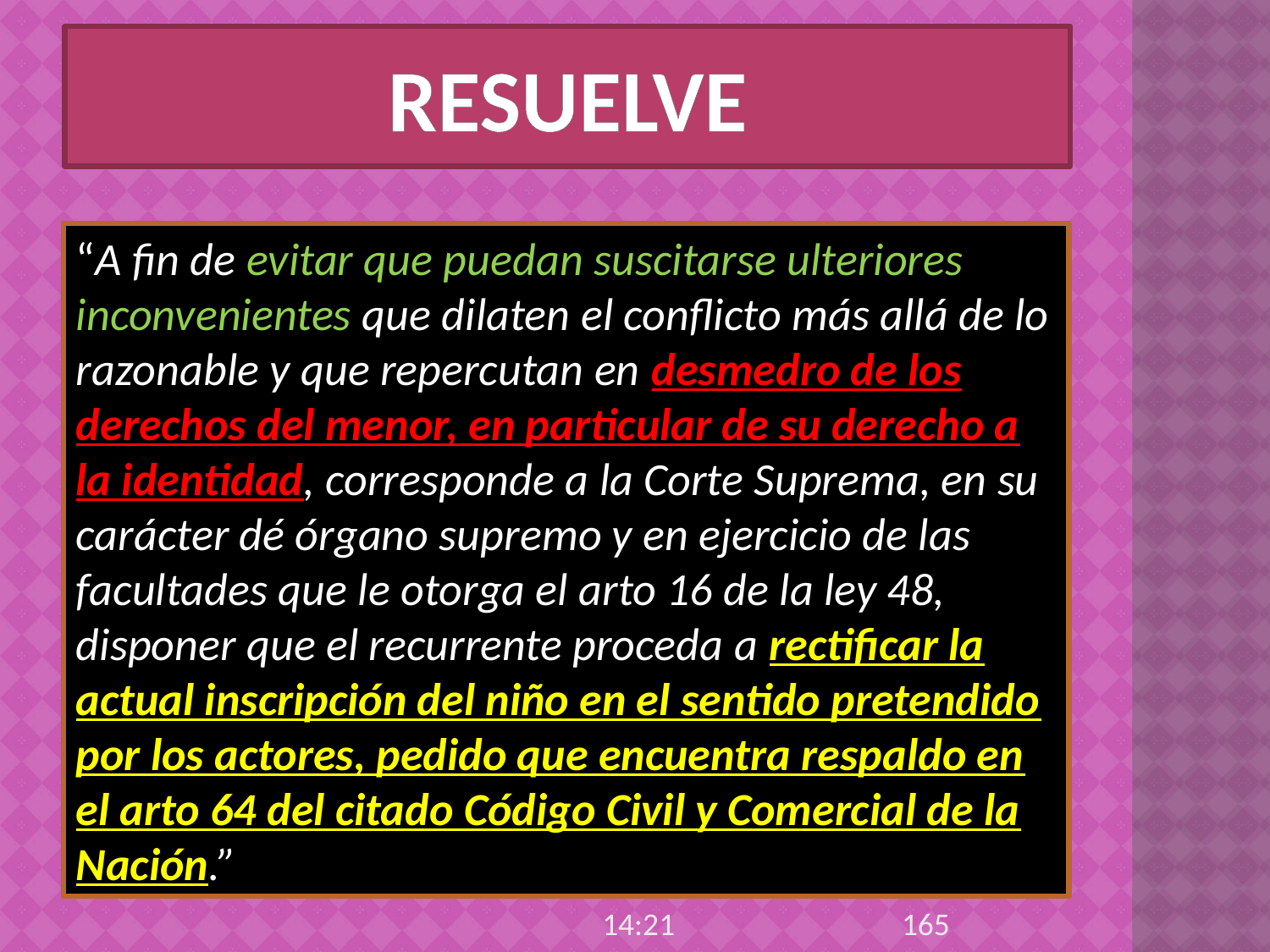

# RESUELVE
“A fin de evitar que puedan suscitarse ulteriores inconvenientes que dilaten el conflicto más allá de lo razonable y que repercutan en desmedro de los derechos del menor, en particular de su derecho a la identidad, corresponde a la Corte Suprema, en su carácter dé órgano supremo y en ejercicio de las facultades que le otorga el arto 16 de la ley 48, disponer que el recurrente proceda a rectificar la actual inscripción del niño en el sentido pretendido por los actores, pedido que encuentra respaldo en el arto 64 del citado Código Civil y Comercial de la Nación.”

165
14:21